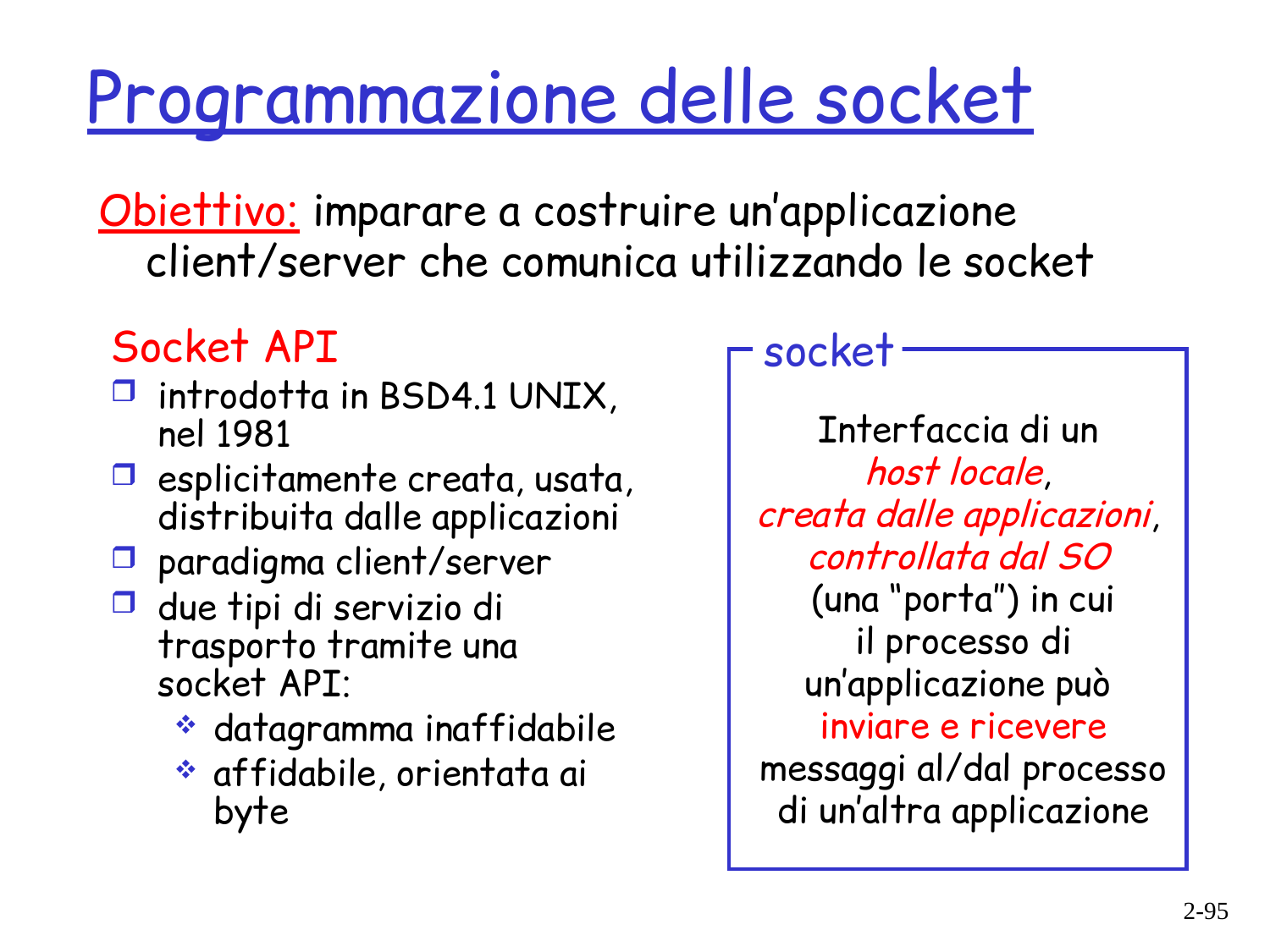

# Programmazione delle socket
Obiettivo: imparare a costruire un’applicazione client/server che comunica utilizzando le socket
socket

Interfaccia di un
host locale,
creata dalle applicazioni,
controllata dal SO
(una “porta”) in cui
il processo di un’applicazione può
inviare e ricevere
messaggi al/dal processo di un’altra applicazione

Socket API
introdotta in BSD4.1 UNIX, nel 1981
esplicitamente creata, usata, distribuita dalle applicazioni
paradigma client/server
due tipi di servizio di trasporto tramite una socket API:
datagramma inaffidabile
affidabile, orientata ai byte
2-95